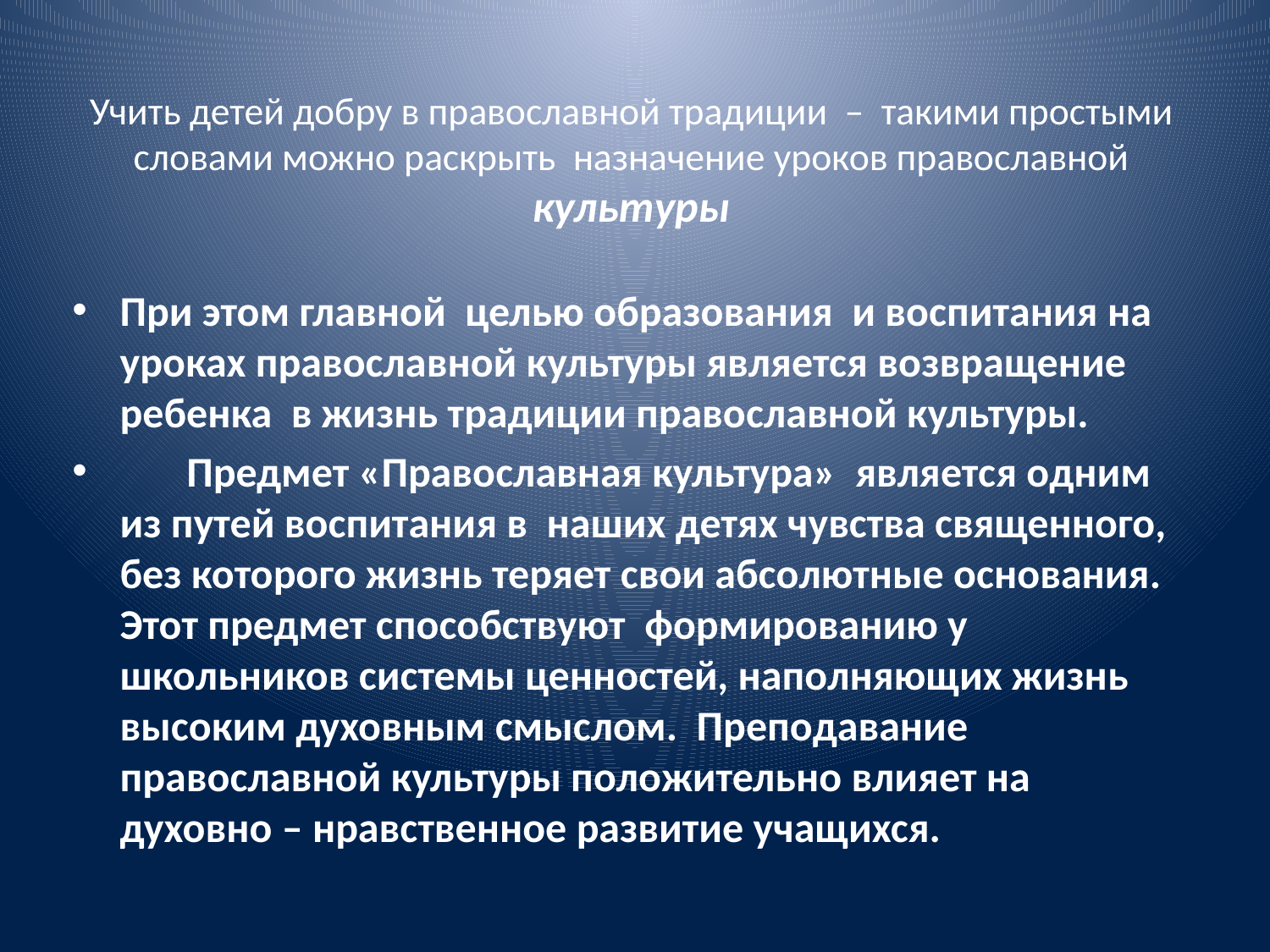

# Учить детей добру в православной традиции  –  такими простыми словами можно раскрыть  назначение уроков православной культуры

При этом главной  целью образования  и воспитания на уроках православной культуры является возвращение  ребенка  в жизнь традиции православной культуры.
       Предмет «Православная культура»  является одним из путей воспитания в  наших детях чувства священного, без которого жизнь теряет свои абсолютные основания. Этот предмет способствуют  формированию у школьников системы ценностей, наполняющих жизнь высоким духовным смыслом.  Преподавание православной культуры положительно влияет на духовно – нравственное развитие учащихся.